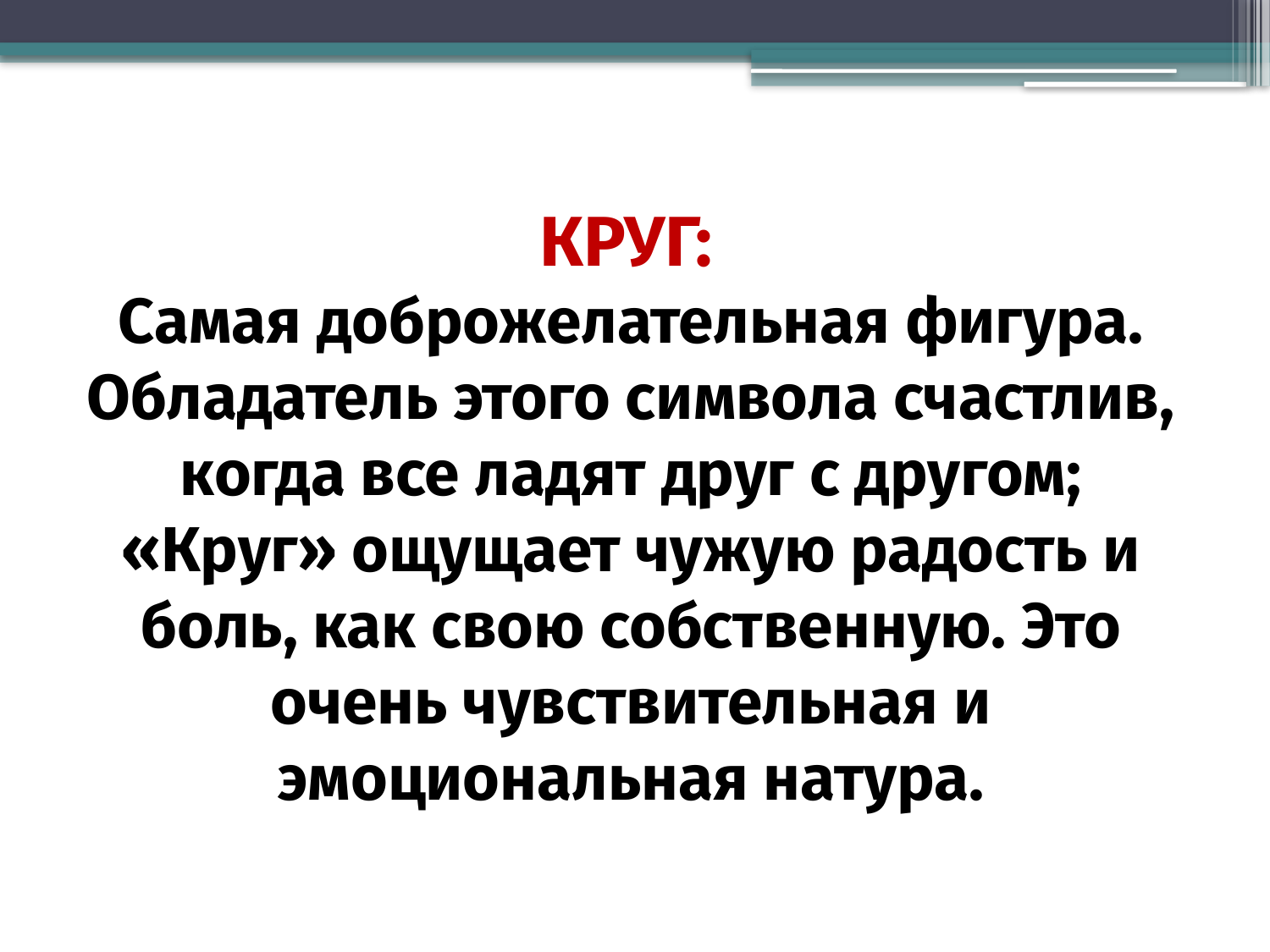

# КРУГ: Самая доброжелательная фигура. Обладатель этого символа счастлив, когда все ладят друг с другом; «Круг» ощущает чужую радость и боль, как свою собственную. Это очень чувствительная и эмоциональная натура.